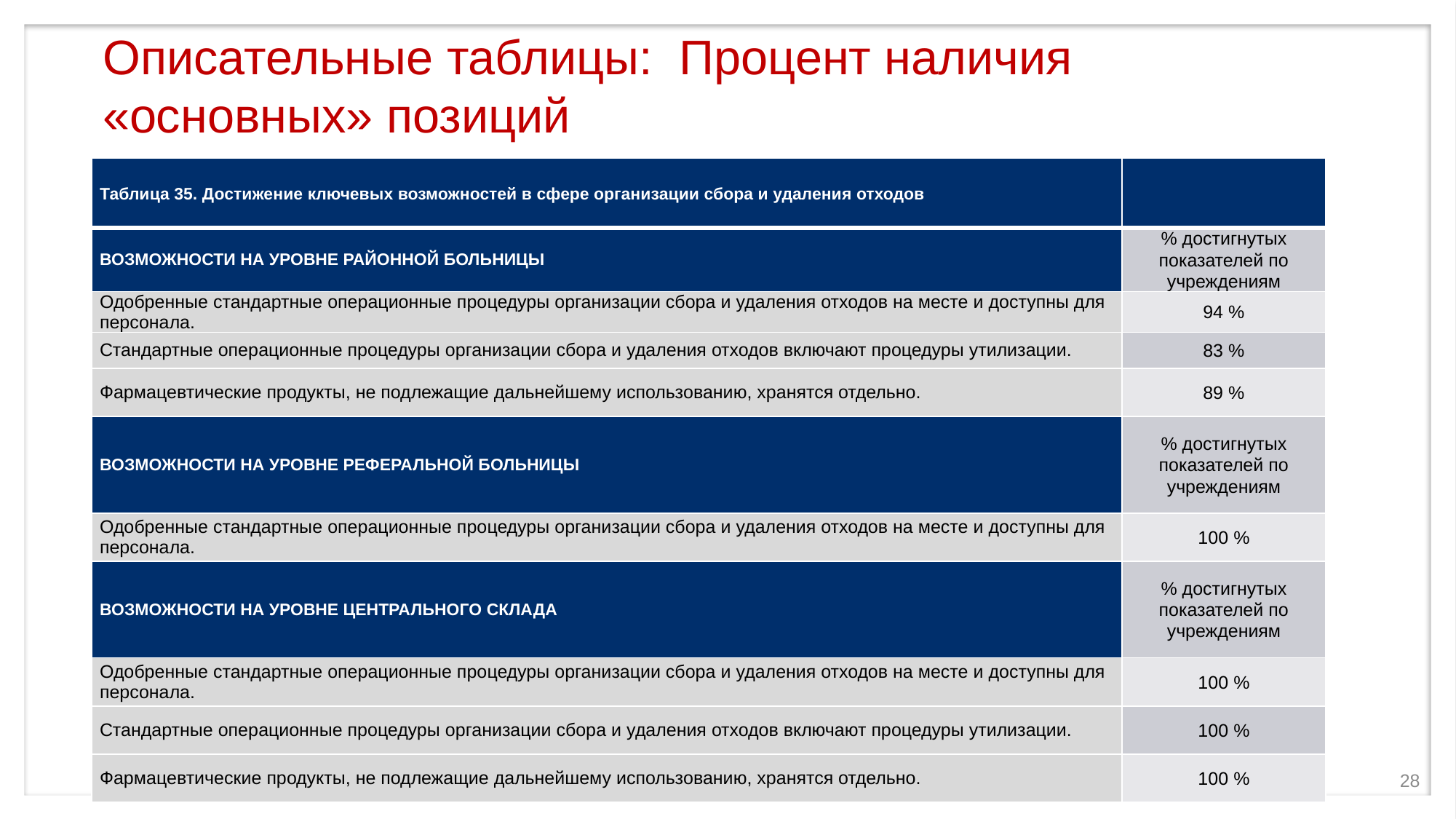

# Описательные таблицы:  Процент наличия «основных» позиций
| Таблица 35. Достижение ключевых возможностей в сфере организации сбора и удаления отходов |  |
| --- | --- |
| ВОЗМОЖНОСТИ НА УРОВНЕ РАЙОННОЙ БОЛЬНИЦЫ | % достигнутых показателей по учреждениям |
| Одобренные стандартные операционные процедуры организации сбора и удаления отходов на месте и доступны для персонала. | 94 % |
| Стандартные операционные процедуры организации сбора и удаления отходов включают процедуры утилизации. | 83 % |
| Фармацевтические продукты, не подлежащие дальнейшему использованию, хранятся отдельно. | 89 % |
| ВОЗМОЖНОСТИ НА УРОВНЕ РЕФЕРАЛЬНОЙ БОЛЬНИЦЫ | % достигнутых показателей по учреждениям |
| Одобренные стандартные операционные процедуры организации сбора и удаления отходов на месте и доступны для персонала. | 100 % |
| ВОЗМОЖНОСТИ НА УРОВНЕ ЦЕНТРАЛЬНОГО СКЛАДА | % достигнутых показателей по учреждениям |
| Одобренные стандартные операционные процедуры организации сбора и удаления отходов на месте и доступны для персонала. | 100 % |
| Стандартные операционные процедуры организации сбора и удаления отходов включают процедуры утилизации. | 100 % |
| Фармацевтические продукты, не подлежащие дальнейшему использованию, хранятся отдельно. | 100 % |
28